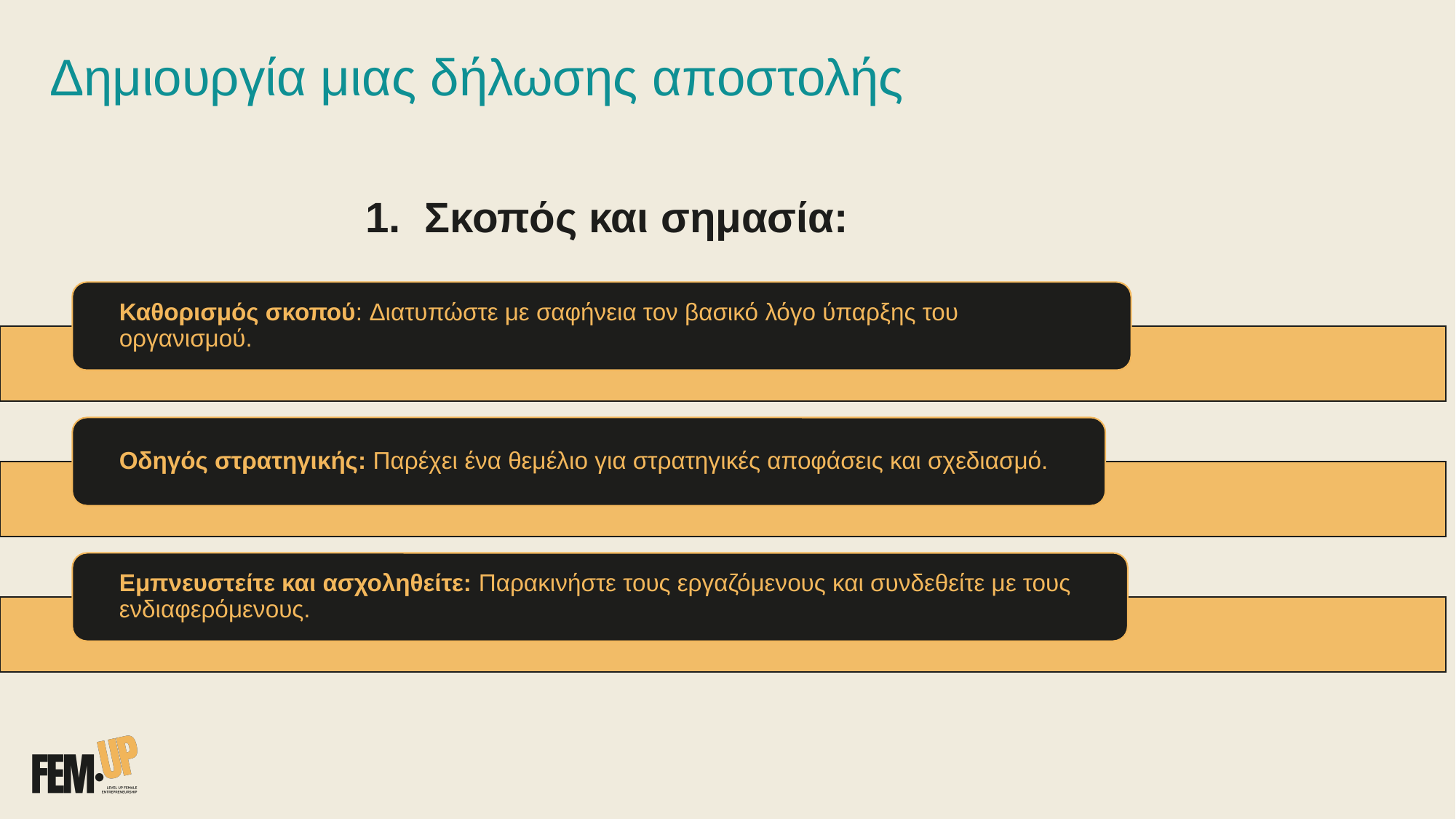

# Δημιουργία μιας δήλωσης αποστολής
1.  Σκοπός και σημασία:
Καθορισμός σκοπού: Διατυπώστε με σαφήνεια τον βασικό λόγο ύπαρξης του οργανισμού.
Οδηγός στρατηγικής: Παρέχει ένα θεμέλιο για στρατηγικές αποφάσεις και σχεδιασμό.
Εμπνευστείτε και ασχοληθείτε: Παρακινήστε τους εργαζόμενους και συνδεθείτε με τους ενδιαφερόμενους.